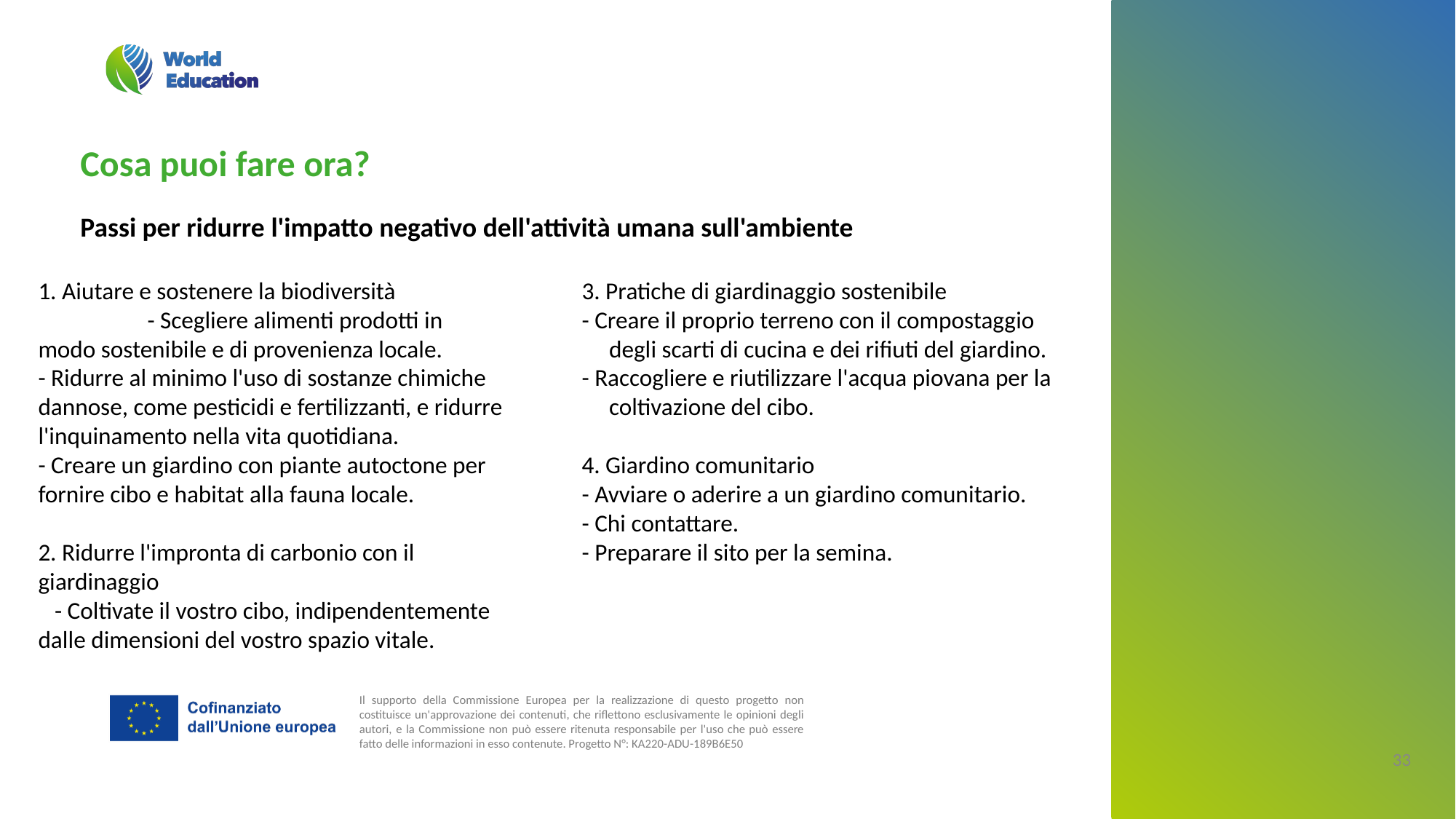

Cosa puoi fare ora?
Passi per ridurre l'impatto negativo dell'attività umana sull'ambiente
1. Aiutare e sostenere la biodiversità
	- Scegliere alimenti prodotti in modo sostenibile e di provenienza locale.
- Ridurre al minimo l'uso di sostanze chimiche dannose, come pesticidi e fertilizzanti, e ridurre l'inquinamento nella vita quotidiana.
- Creare un giardino con piante autoctone per fornire cibo e habitat alla fauna locale.

2. Ridurre l'impronta di carbonio con il giardinaggio
   - Coltivate il vostro cibo, indipendentemente dalle dimensioni del vostro spazio vitale.
3. Pratiche di giardinaggio sostenibile
- Creare il proprio terreno con il compostaggio degli scarti di cucina e dei rifiuti del giardino.
- Raccogliere e riutilizzare l'acqua piovana per la coltivazione del cibo.

4. Giardino comunitario
- Avviare o aderire a un giardino comunitario.
- Chi contattare.
- Preparare il sito per la semina.

33